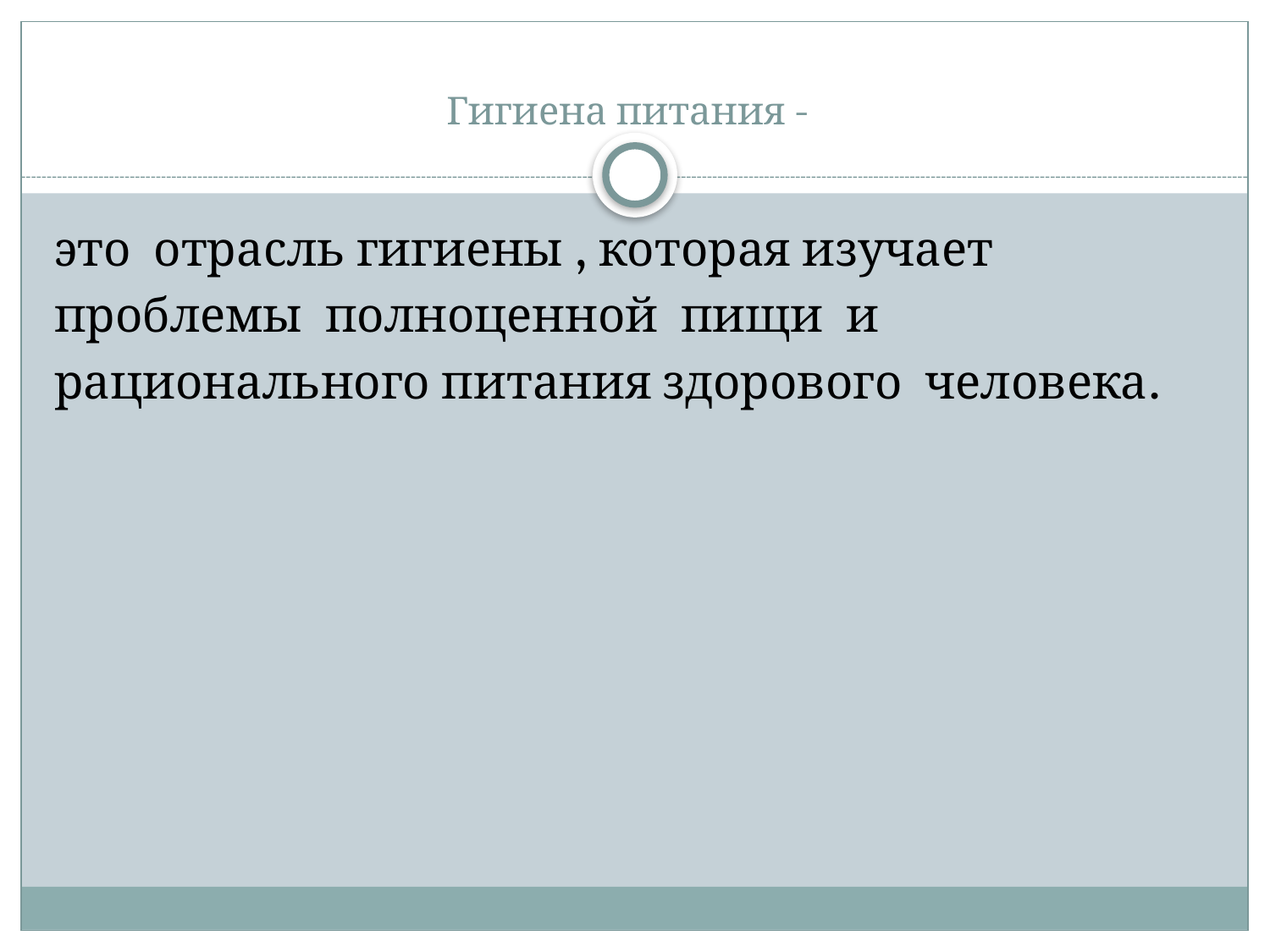

# Гигиена питания -
это  отрасль гигиены , которая изучает
проблемы  полноценной  пищи  и
рационального питания здорового  человека.